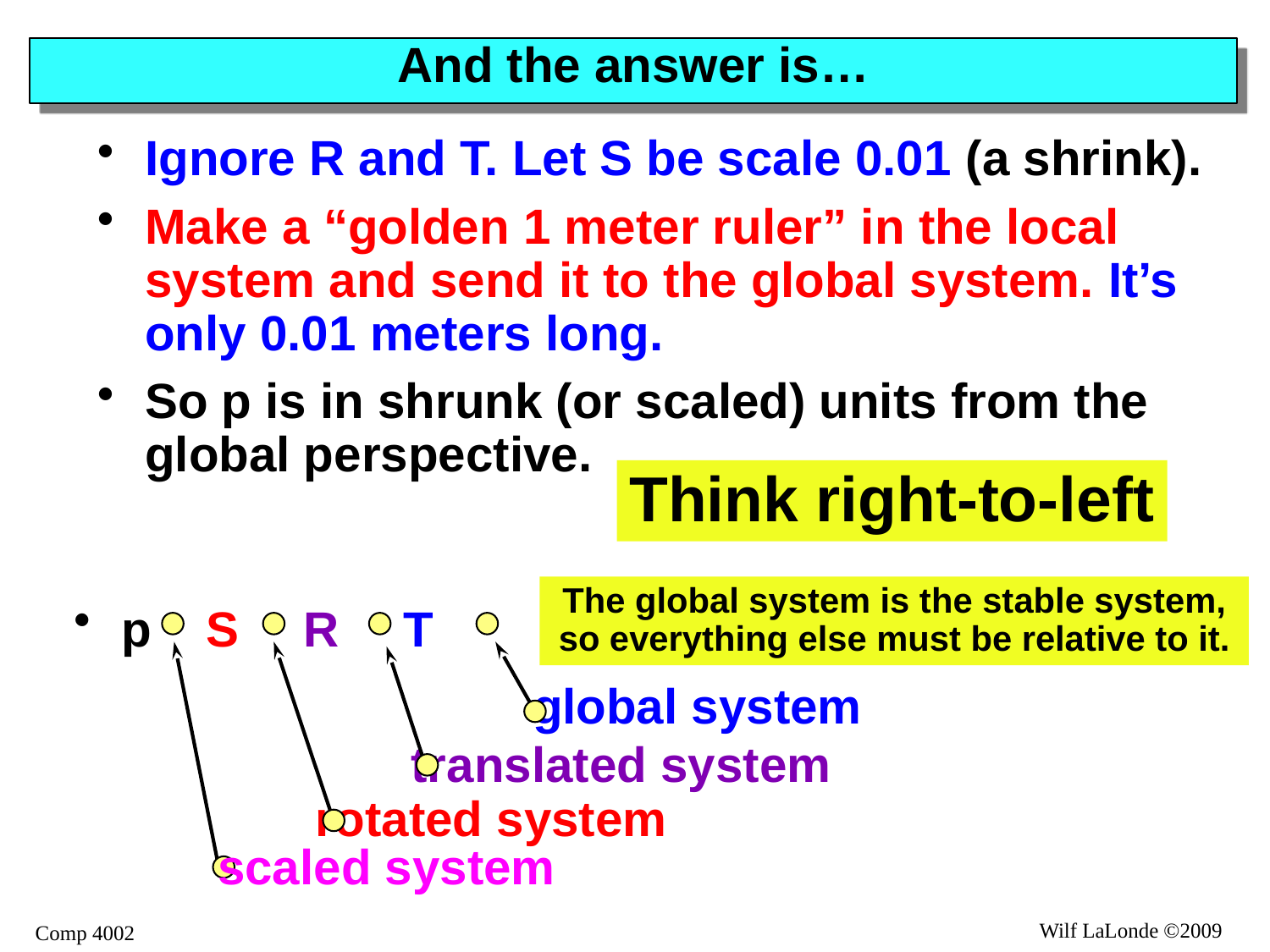

# And the answer is…
Ignore R and T. Let S be scale 0.01 (a shrink).
Make a “golden 1 meter ruler” in the local system and send it to the global system. It’s only 0.01 meters long.
So p is in shrunk (or scaled) units from the global perspective.
Think right-to-left
The global system is the stable system, so everything else must be relative to it.
p    S        R        T

global system

translated system

rotated system

scaled system